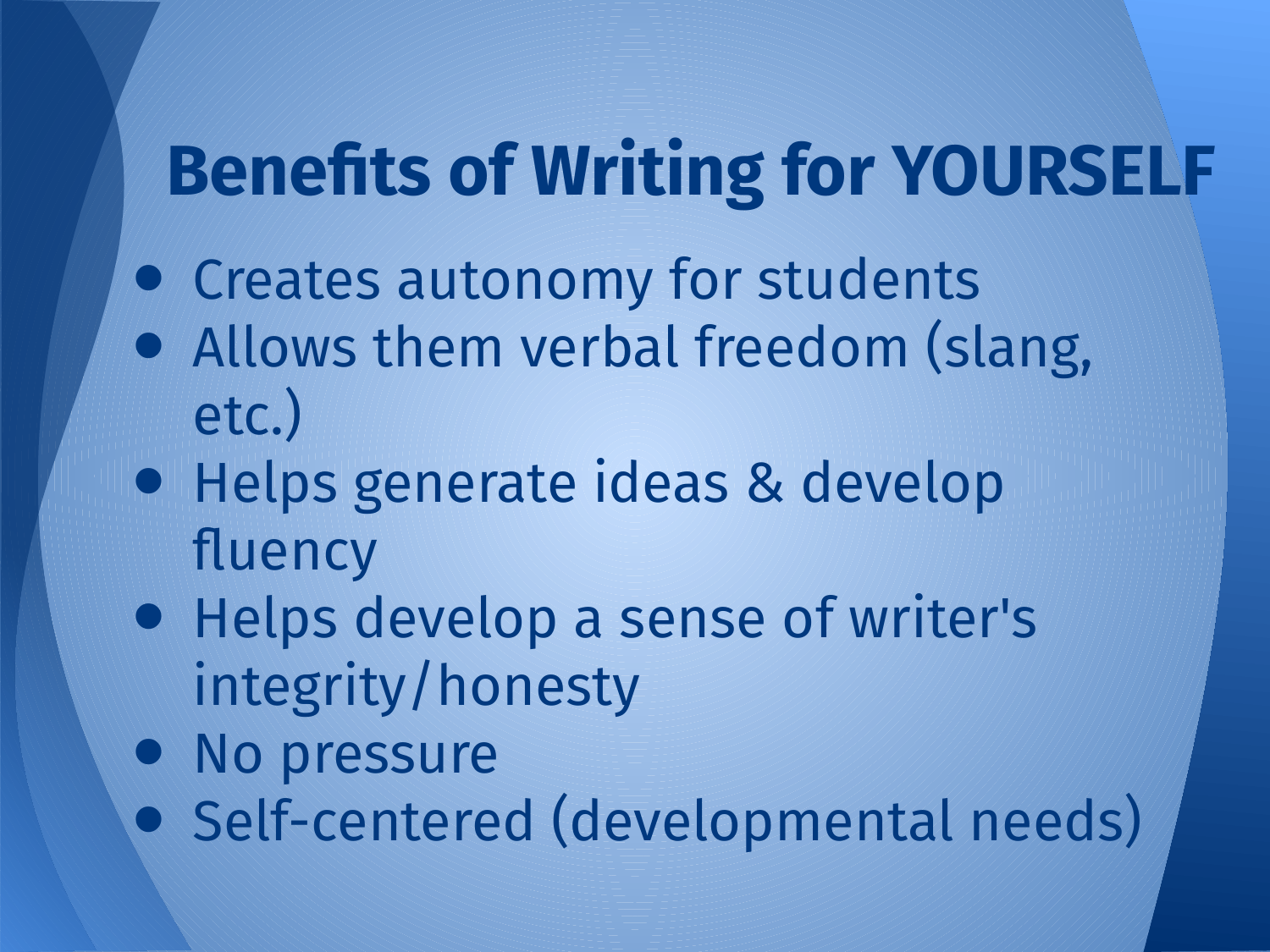

# Benefits of Writing for YOURSELF
Creates autonomy for students
Allows them verbal freedom (slang, etc.)
Helps generate ideas & develop fluency
Helps develop a sense of writer's integrity/honesty
No pressure
Self-centered (developmental needs)